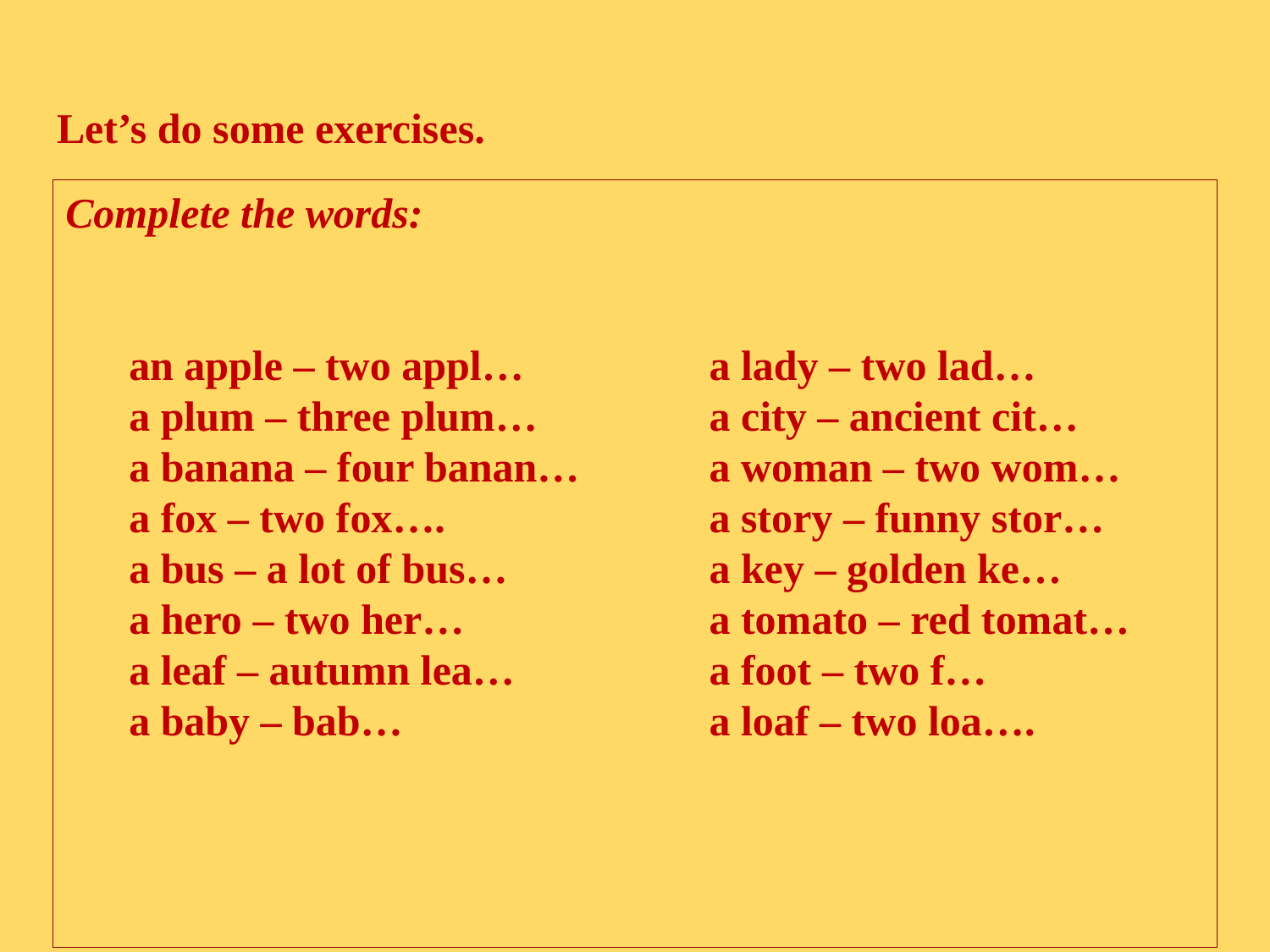

Let’s do some exercises.
Complete the words:

      an apple – two appl…
      a plum – three plum…
      a banana – four banan…
      a fox – two fox….
      a bus – a lot of bus…
      a hero – two her…
      a leaf – autumn lea…
      a baby – bab…

       a lady – two lad…
       a city – ancient cit…
       a woman – two wom…
       a story – funny stor…
       a key – golden ke…
       a tomato – red tomat…
       a foot – two f…
       a loaf – two loa….